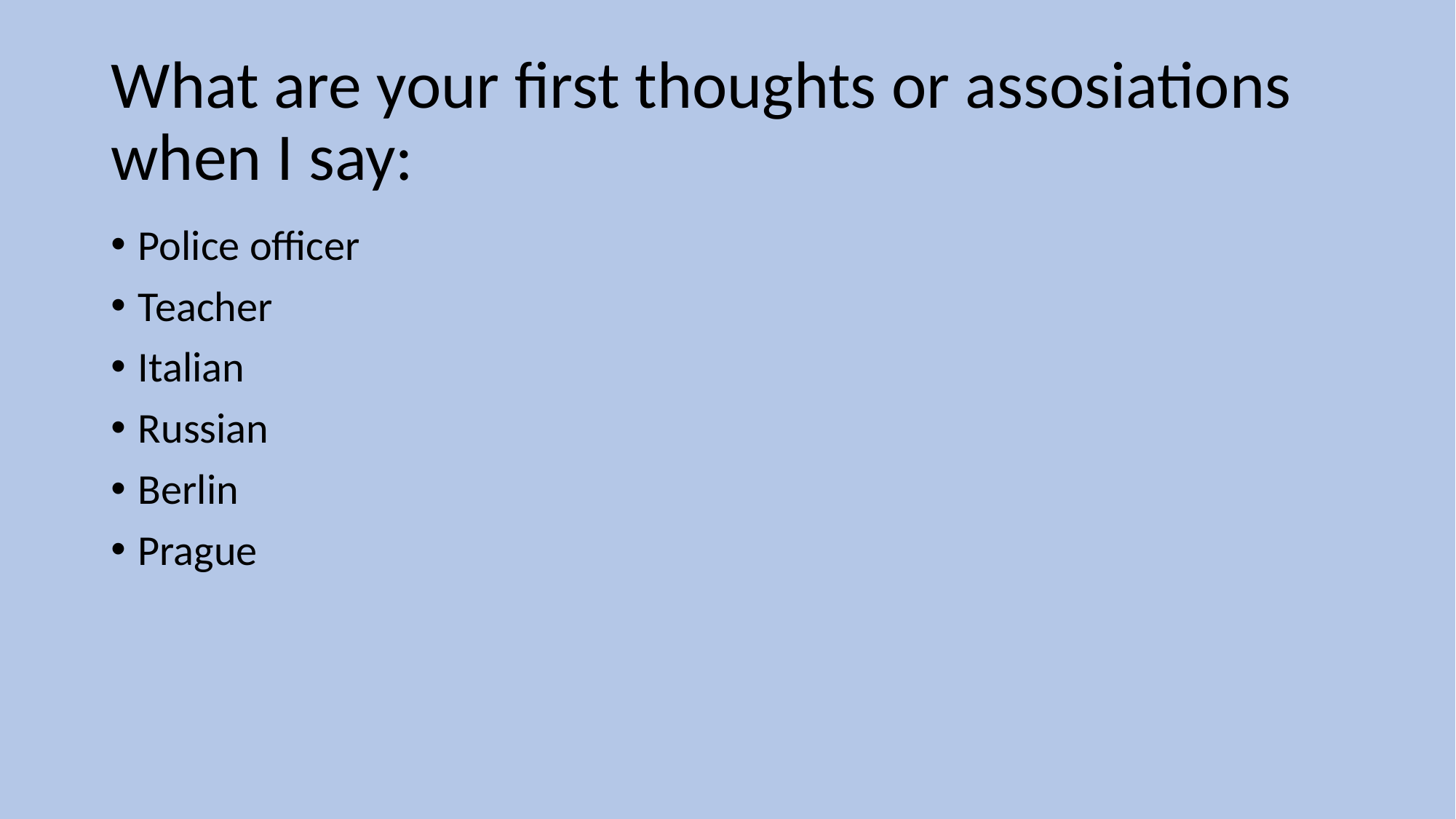

# What are your first thoughts or assosiations when I say:
Police officer
Teacher
Italian
Russian
Berlin
Prague